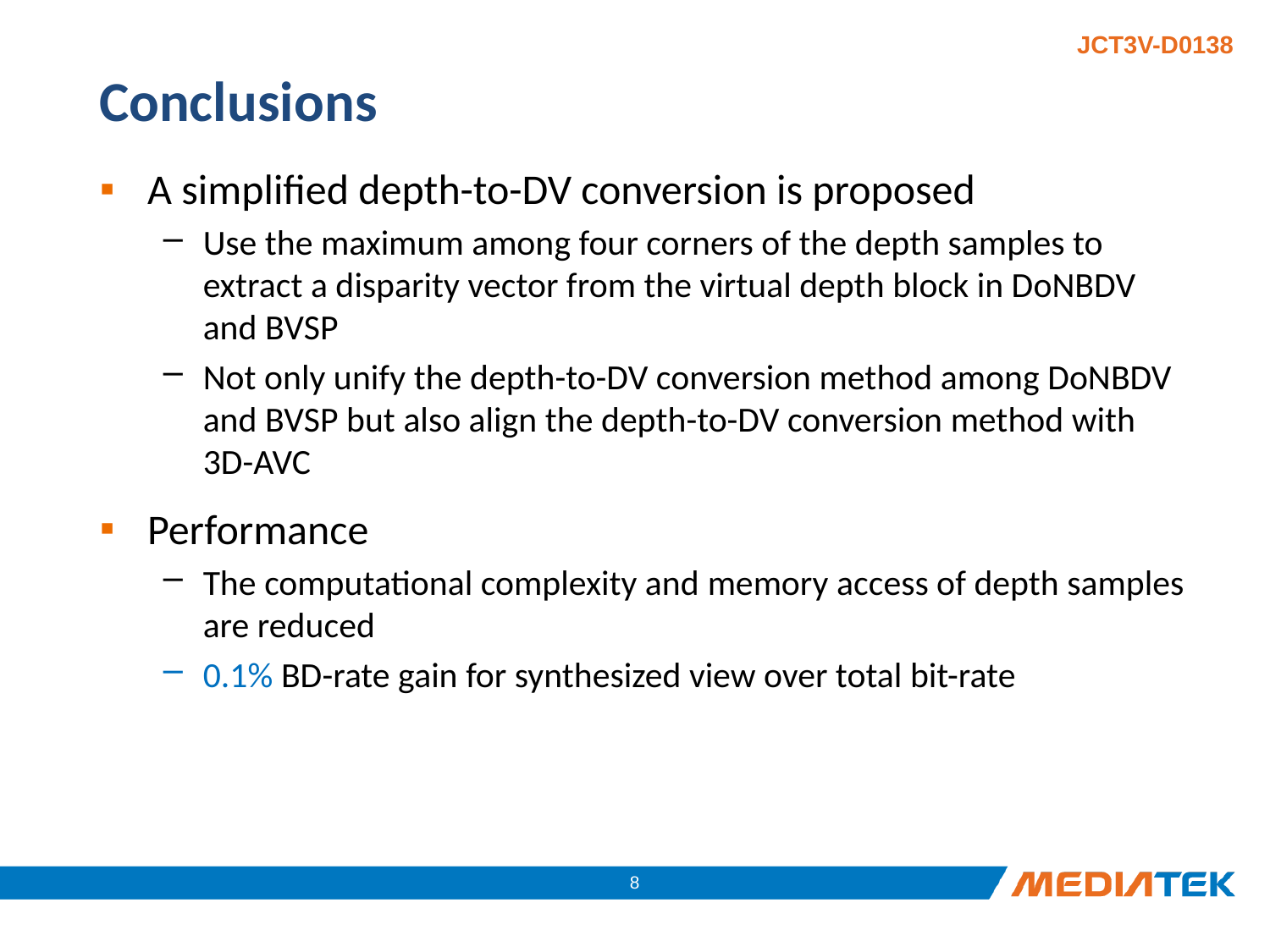

# Conclusions
A simplified depth-to-DV conversion is proposed
Use the maximum among four corners of the depth samples to extract a disparity vector from the virtual depth block in DoNBDV and BVSP
Not only unify the depth-to-DV conversion method among DoNBDV and BVSP but also align the depth-to-DV conversion method with 3D-AVC
Performance
The computational complexity and memory access of depth samples are reduced
0.1% BD-rate gain for synthesized view over total bit-rate

8